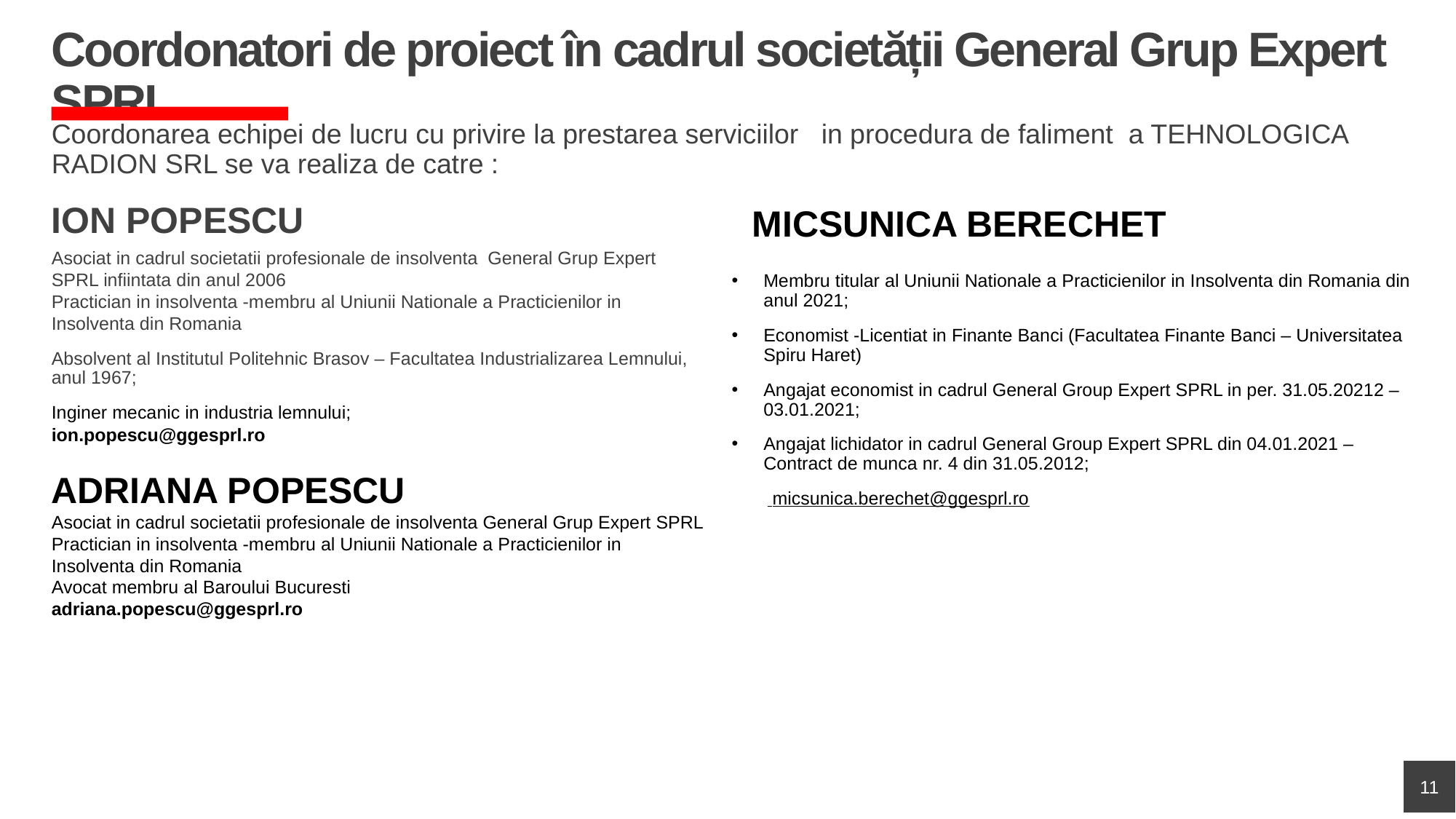

# Coordonatori de proiect în cadrul societății General Grup Expert SPRL

Coordonarea echipei de lucru cu privire la prestarea serviciilor   in procedura de faliment  a TEHNOLOGICA RADION SRL se va realiza de catre :

ION POPESCU
MICSUNICA BERECHET

Membru titular al Uniunii Nationale a Practicienilor in Insolventa din Romania din  anul 2021;
Economist -Licentiat in Finante Banci (Facultatea Finante Banci – Universitatea Spiru Haret)
Angajat economist in cadrul General Group Expert SPRL in per. 31.05.20212 – 03.01.2021;
Angajat lichidator in cadrul General Group Expert SPRL din 04.01.2021 – Contract de munca nr. 4 din 31.05.2012;
        micsunica.berechet@ggesprl.ro

Asociat in cadrul societatii profesionale de insolventa  General Grup Expert SPRL infiintata din anul 2006
Practician in insolventa -membru al Uniunii Nationale a Practicienilor in Insolventa din Romania
Absolvent al Institutul Politehnic Brasov – Facultatea Industrializarea Lemnului, anul 1967;
Inginer mecanic in industria lemnului;
ion.popescu@ggesprl.ro

ADRIANA POPESCU
Asociat in cadrul societatii profesionale de insolventa General Grup Expert SPRL
Practician in insolventa -membru al Uniunii Nationale a Practicienilor in Insolventa din Romania
Avocat membru al Baroului Bucuresti
adriana.popescu@ggesprl.ro
11